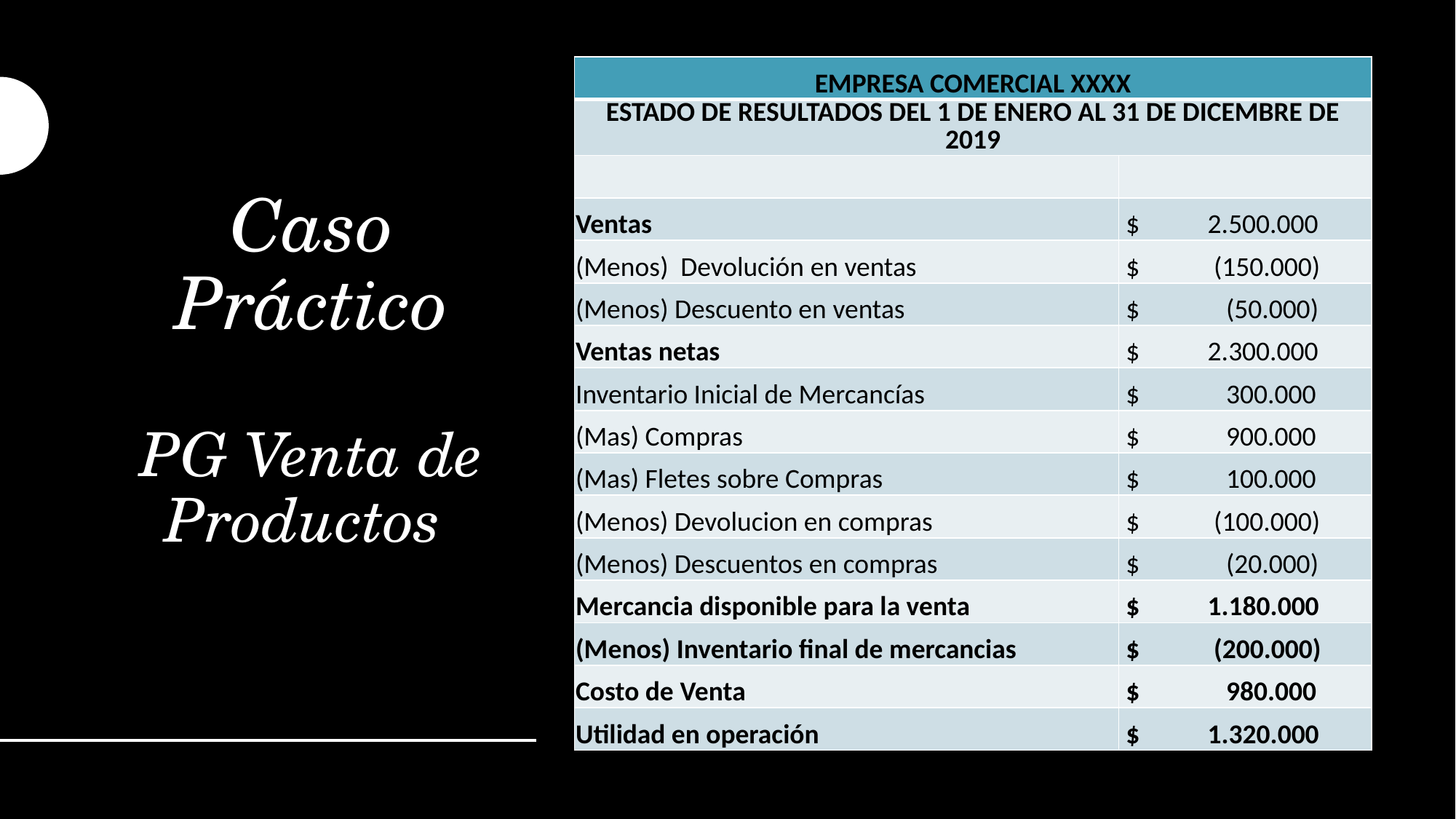

| EMPRESA COMERCIAL XXXX |  |
| --- | --- |
| ESTADO DE RESULTADOS DEL 1 DE ENERO AL 31 DE DICEMBRE DE 2019 |  |
|  |  |
| Ventas | $ 2.500.000 |
| (Menos) Devolución en ventas | $ (150.000) |
| (Menos) Descuento en ventas | $ (50.000) |
| Ventas netas | $ 2.300.000 |
| Inventario Inicial de Mercancías | $ 300.000 |
| (Mas) Compras | $ 900.000 |
| (Mas) Fletes sobre Compras | $ 100.000 |
| (Menos) Devolucion en compras | $ (100.000) |
| (Menos) Descuentos en compras | $ (20.000) |
| Mercancia disponible para la venta | $ 1.180.000 |
| (Menos) Inventario final de mercancias | $ (200.000) |
| Costo de Venta | $ 980.000 |
| Utilidad en operación | $ 1.320.000 |

# Caso Práctico PG Venta de Productos